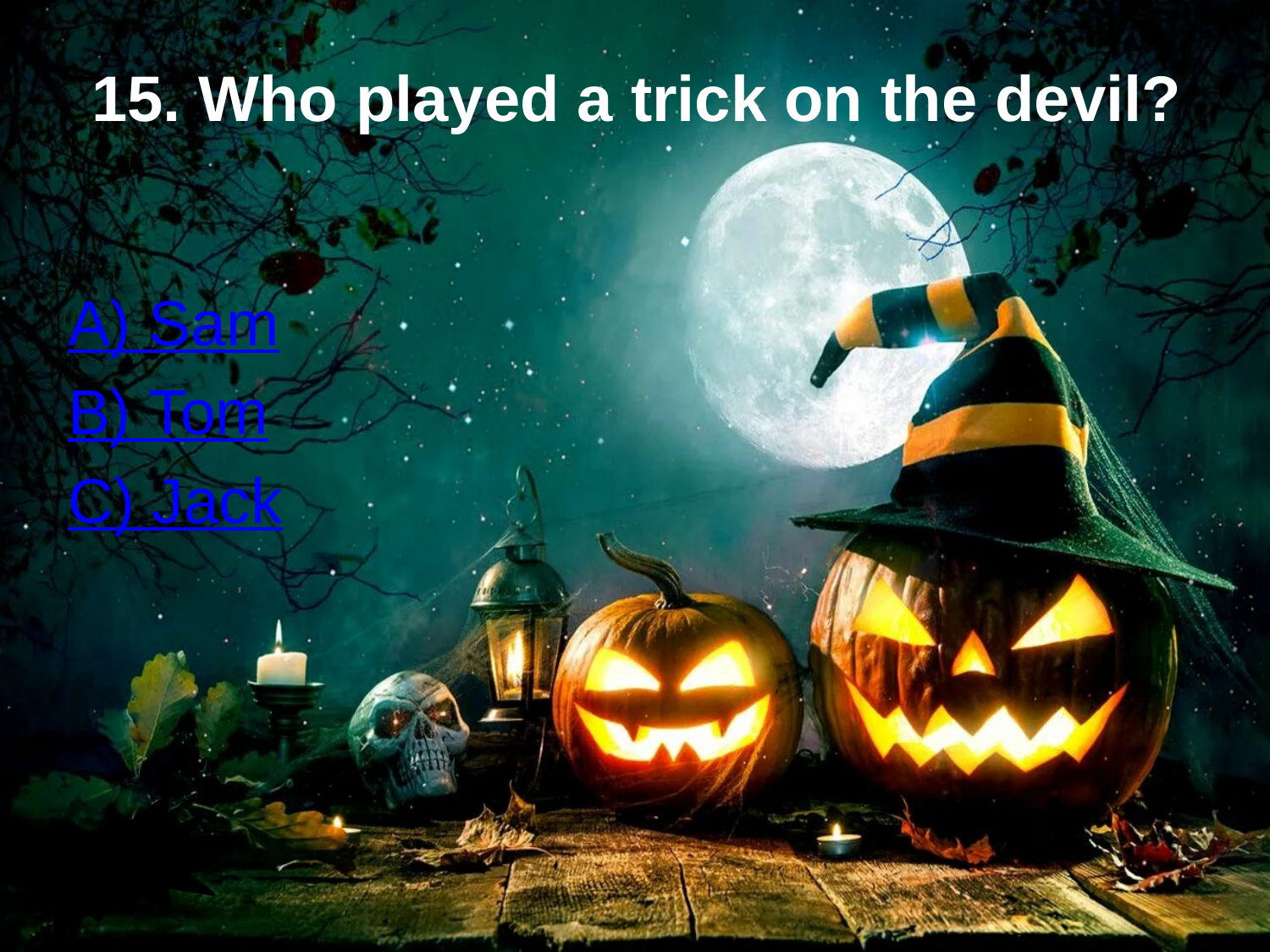

# 15. Who played a trick on the devil?
A) Sam
B) Tom
C) Jack